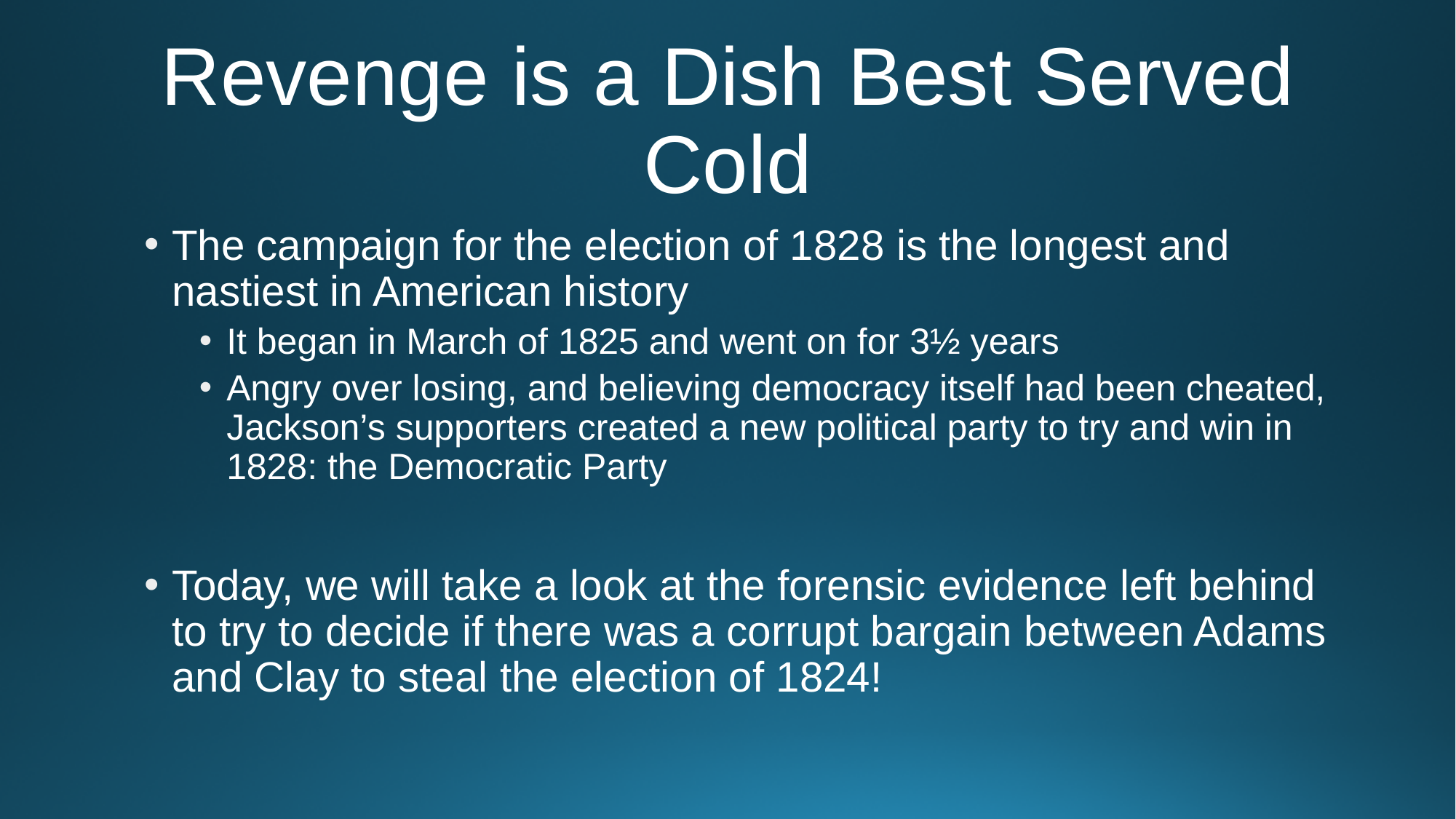

# Revenge is a Dish Best Served Cold
The campaign for the election of 1828 is the longest and nastiest in American history
It began in March of 1825 and went on for 3½ years
Angry over losing, and believing democracy itself had been cheated, Jackson’s supporters created a new political party to try and win in 1828: the Democratic Party

Today, we will take a look at the forensic evidence left behind to try to decide if there was a corrupt bargain between Adams and Clay to steal the election of 1824!